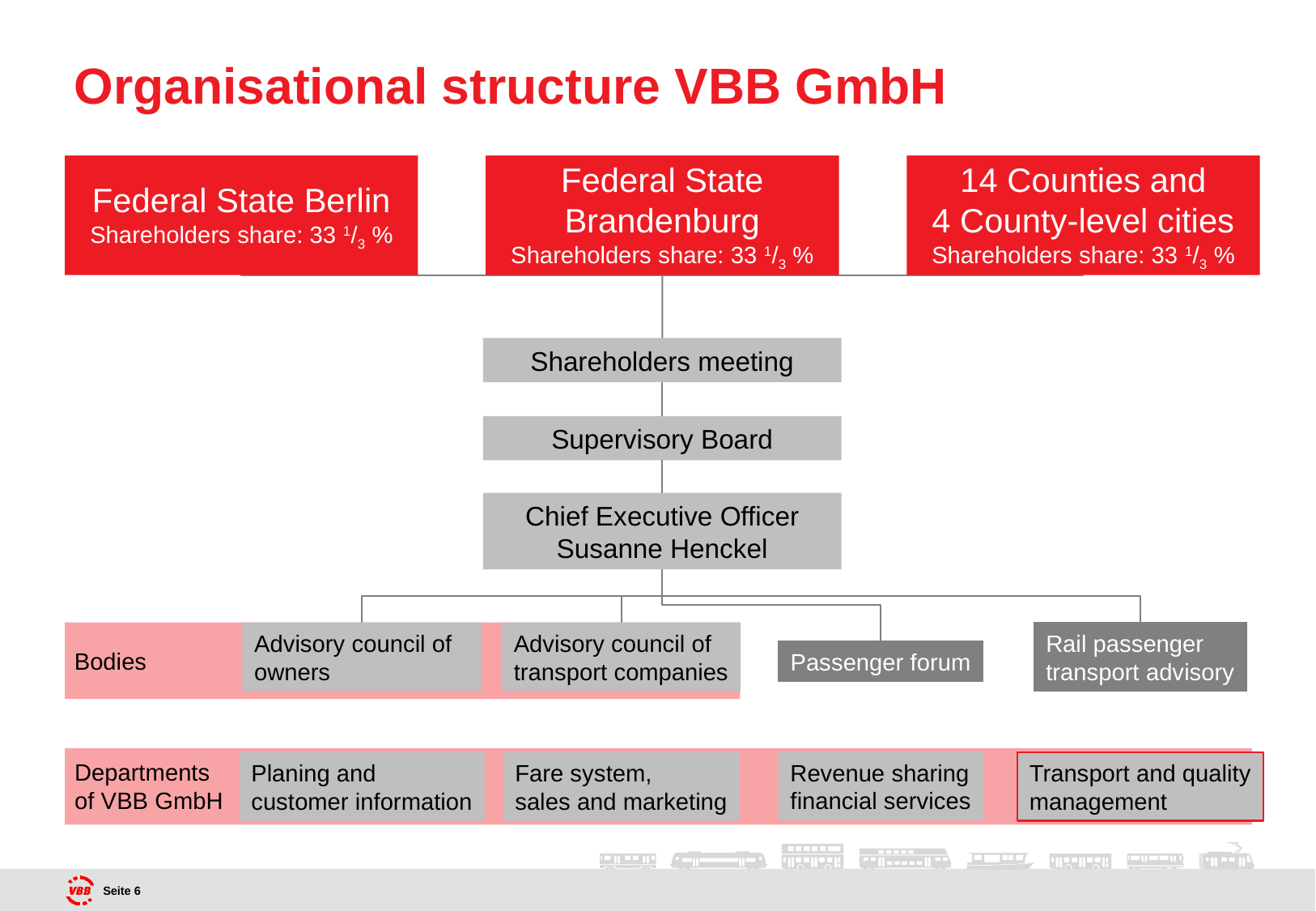

# Organisational structure VBB GmbH
Federal State Berlin
Shareholders share: 33 1/3 %
Federal State Brandenburg
Shareholders share: 33 1/3 %
14 Counties and
4 County-level cities
Shareholders share: 33 1/3 %
Shareholders meeting
Supervisory Board
Chief Executive Officer
Susanne Henckel
Rail passenger
transport advisory
Advisory council of owners
Advisory council of
transport companies
Passenger forum
Revenue sharing
financial services
Planing and
customer information
Fare system,
sales and marketing
Transport and quality
management

Bodies

Departments
of VBB GmbH

Seite 6